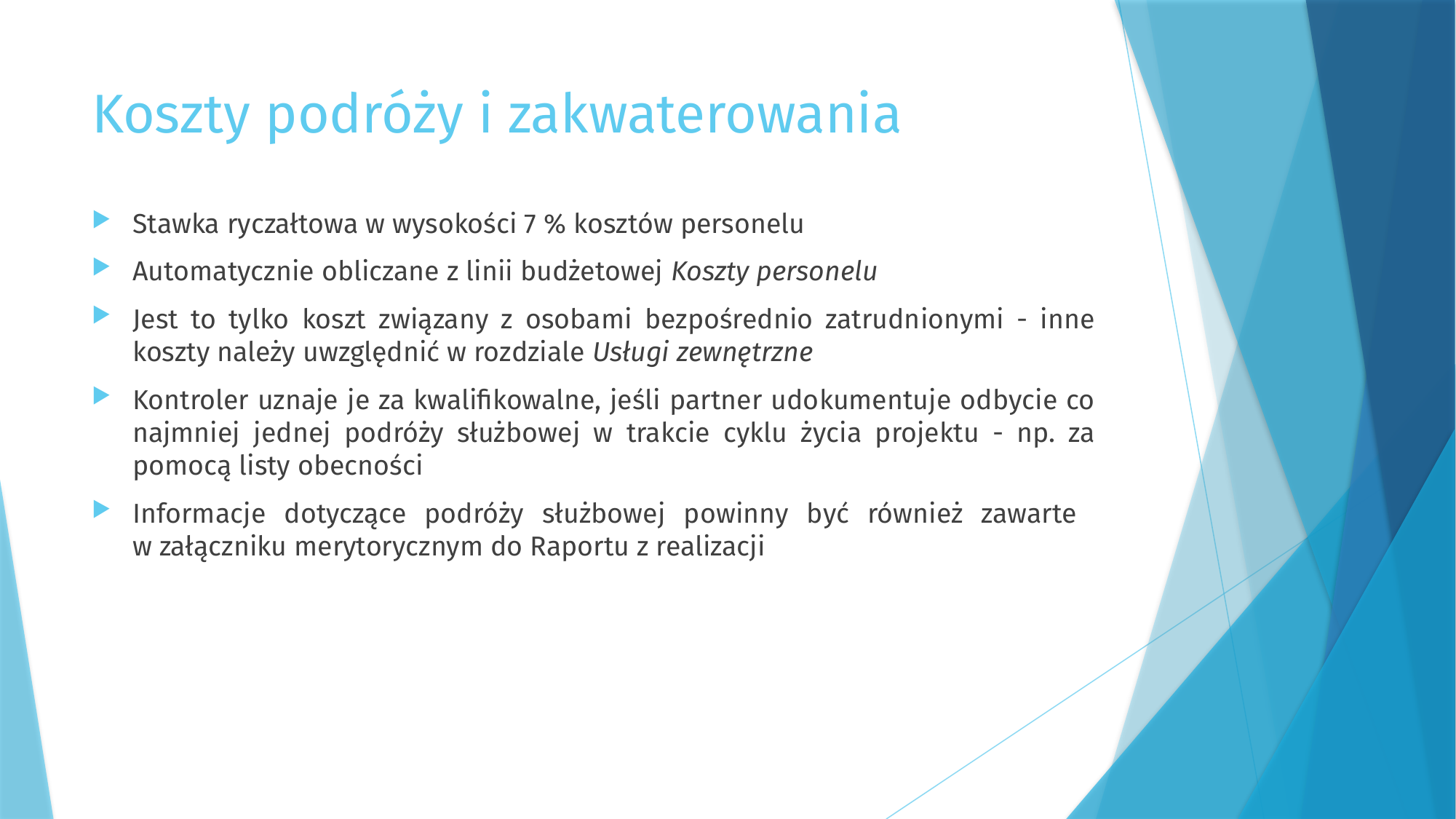

# Koszty podróży i zakwaterowania
Stawka ryczałtowa w wysokości 7 % kosztów personelu
Automatycznie obliczane z linii budżetowej Koszty personelu
Jest to tylko koszt związany z osobami bezpośrednio zatrudnionymi - inne koszty należy uwzględnić w rozdziale Usługi zewnętrzne
Kontroler uznaje je za kwalifikowalne, jeśli partner udokumentuje odbycie co najmniej jednej podróży służbowej w trakcie cyklu życia projektu - np. za pomocą listy obecności
Informacje dotyczące podróży służbowej powinny być również zawarte
w załączniku merytorycznym do Raportu z realizacji